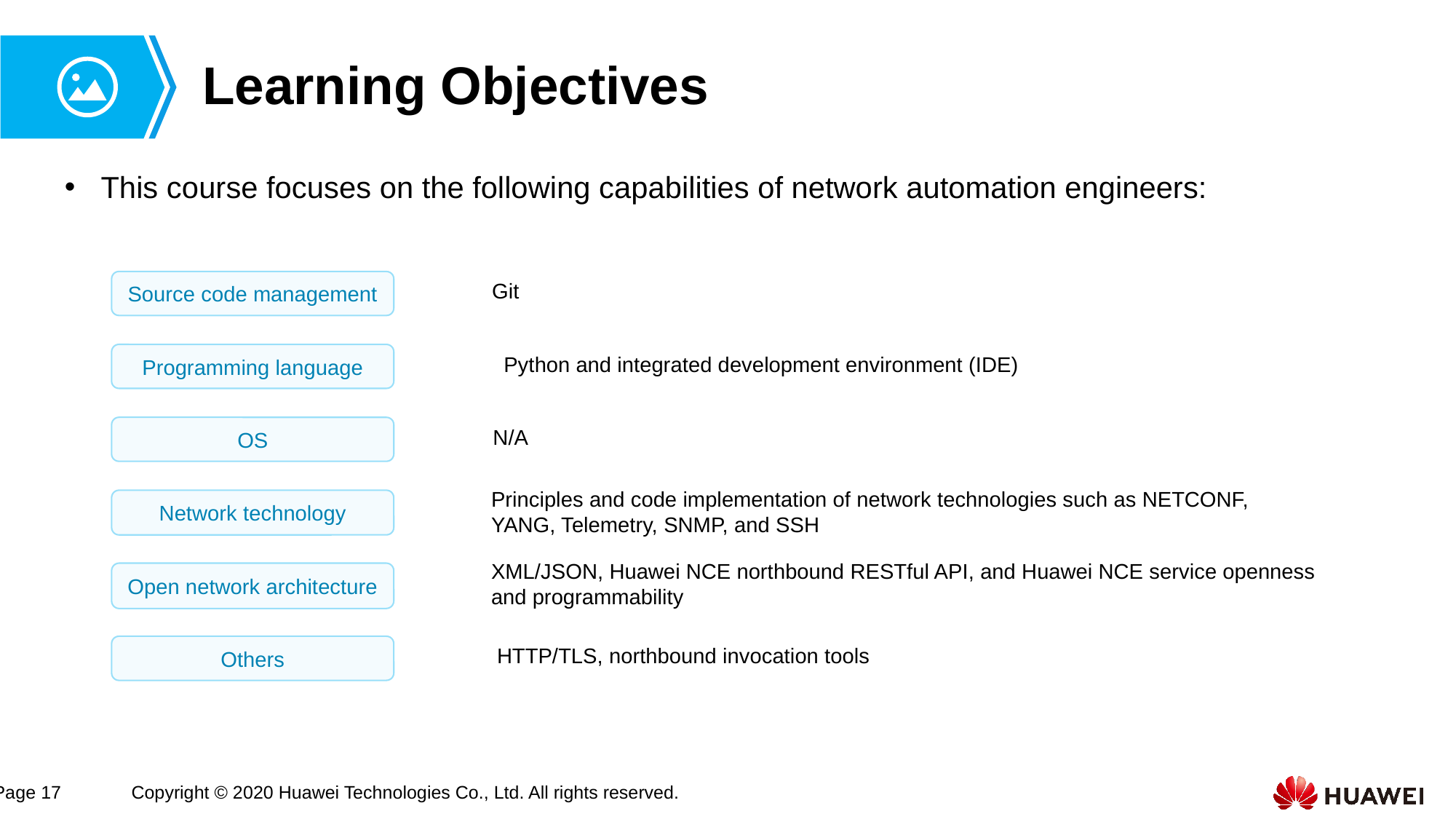

# Learning Objectives
This course focuses on the following capabilities of network automation engineers:

Source code management
Git
Programming language
Python and integrated development environment (IDE)
OS
N/A
Principles and code implementation of network technologies such as NETCONF, YANG, Telemetry, SNMP, and SSH
Network technology
XML/JSON, Huawei NCE northbound RESTful API, and Huawei NCE service openness and programmability
Open network architecture
Others
HTTP/TLS, northbound invocation tools